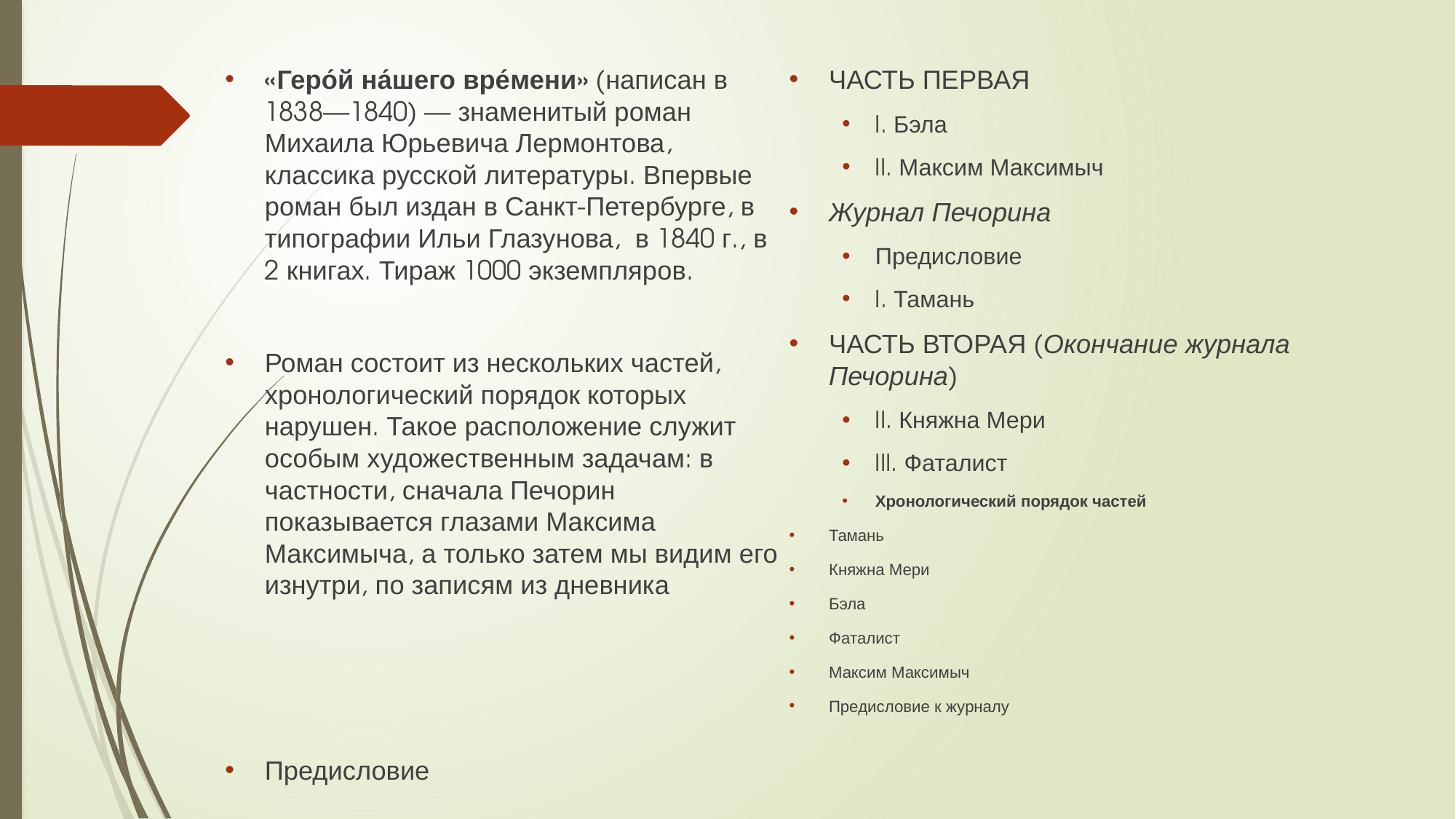

«Геро́й на́шего вре́мени» (написан в  1838—1840) — знаменитый роман Михаила Юрьевича Лермонтова, классика русской литературы. Впервые роман был издан в Санкт-Петербурге, в типографии Ильи Глазунова,  в 1840 г., в 2 книгах. Тираж 1000 экземпляров.

Роман состоит из нескольких частей, хронологический порядок которых нарушен. Такое расположение служит особым художественным задачам: в частности, сначала Печорин показывается глазами Максима Максимыча, а только затем мы видим его изнутри, по записям из дневника

Предисловие
ЧАСТЬ ПЕРВАЯ
I. Бэла
II. Максим Максимыч
Журнал Печорина
Предисловие
I. Тамань
ЧАСТЬ ВТОРАЯ (Окончание журнала Печорина)
II. Княжна Мери
III. Фаталист
Хронологический порядок частей
Тамань
Княжна Мери
Бэла
Фаталист
Максим Максимыч
Предисловие к журналу